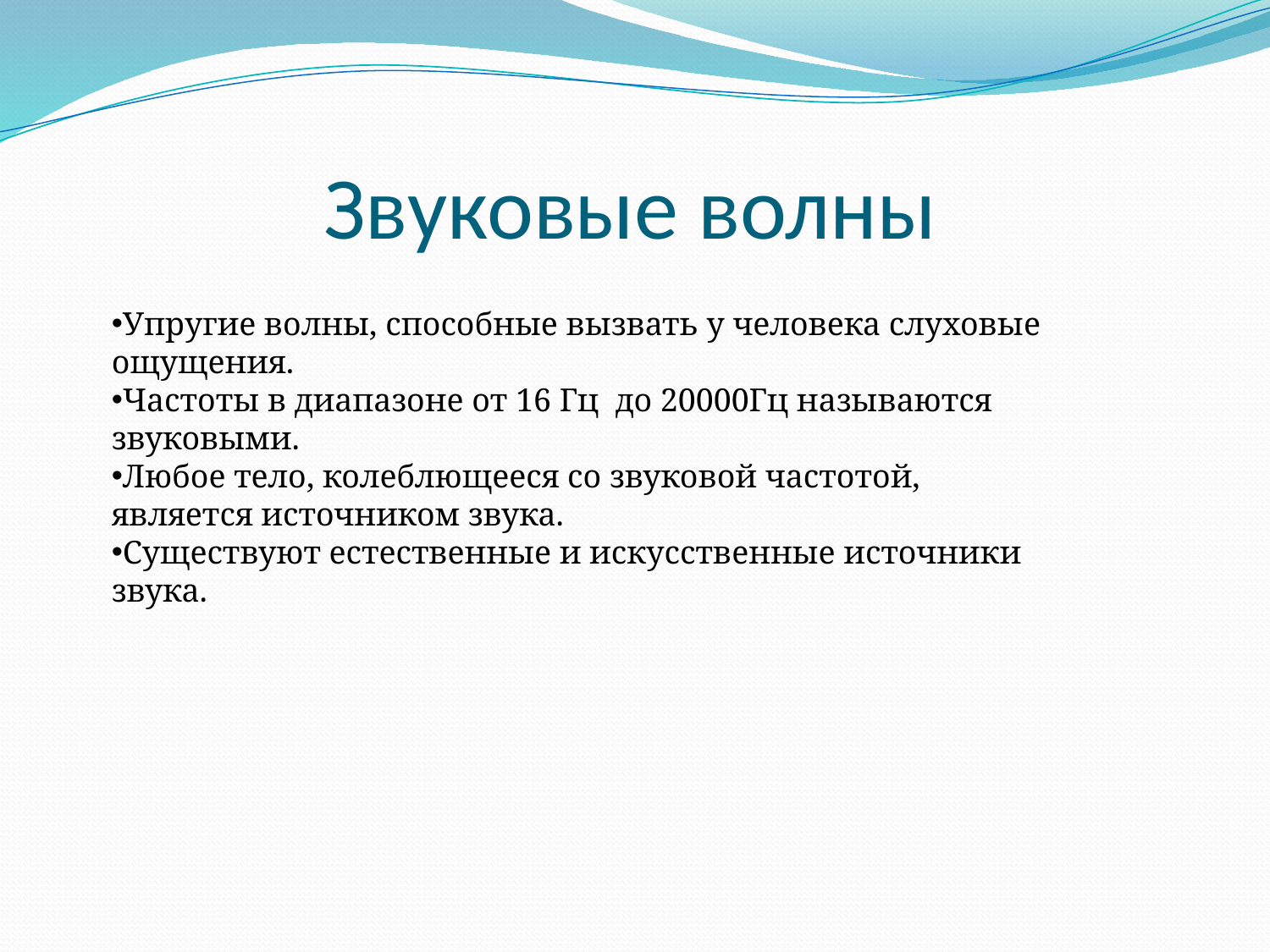

# Звуковые волны
Упругие волны, способные вызвать у человека слуховые ощущения.
Частоты в диапазоне от 16 Гц  до 20000Гц называются звуковыми.
Любое тело, колеблющееся со звуковой частотой, является источником звука.
Существуют естественные и искусственные источники звука.